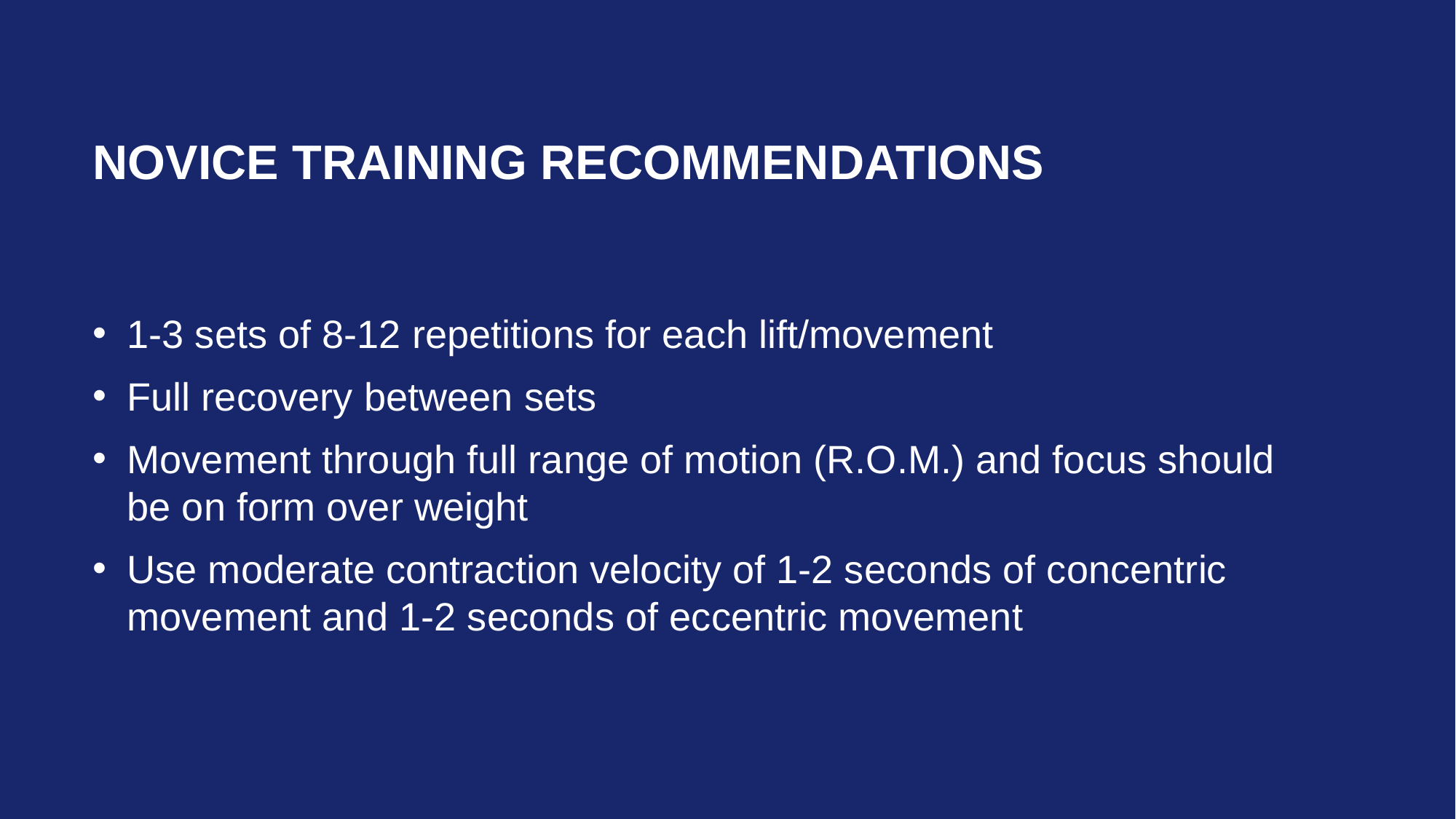

# Novice Training Recommendations
1-3 sets of 8-12 repetitions for each lift/movement
Full recovery between sets
Movement through full range of motion (R.O.M.) and focus should be on form over weight
Use moderate contraction velocity of 1-2 seconds of concentric movement and 1-2 seconds of eccentric movement